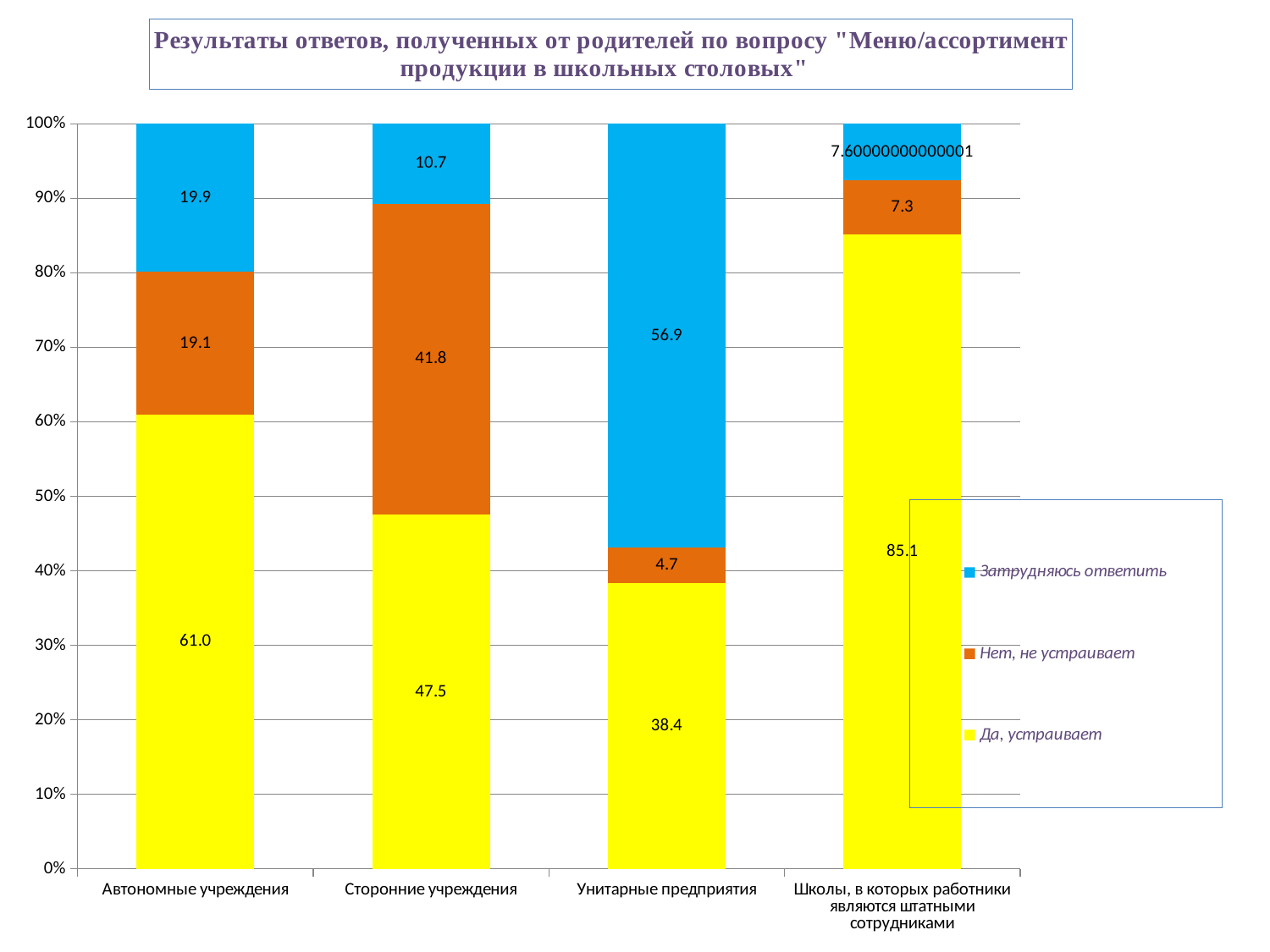

### Chart: Результаты ответов, полученных от родителей по вопросу "Меню/ассортимент продукции в школьных столовых"

| Category | Нет, не устраивает | Да, устраивает | Затрудняюсь ответить |
|---|---|---|---|
| Автономные учреждения | 19.1 | 61.0 | 19.900000000000006 |
| Сторонние учреждения | 41.8 | 47.5 | 10.700000000000003 |
| Унитарные предприятия | 4.7 | 38.4 | 56.9 |
| Школы, в которых работники являются штатными сотрудниками | 7.3 | 85.1 | 7.6000000000000085 |